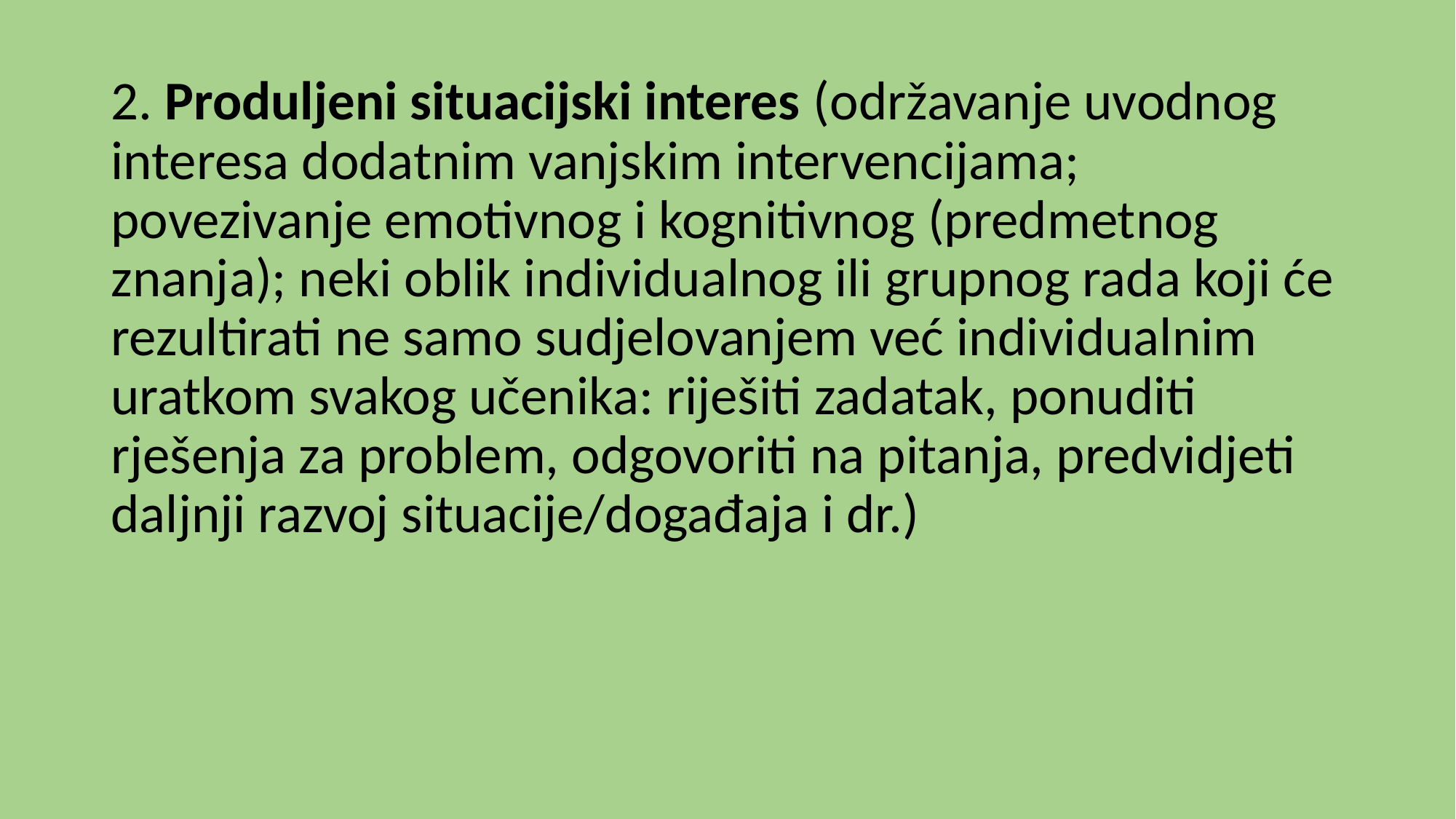

2. Produljeni situacijski interes (održavanje uvodnog interesa dodatnim vanjskim intervencijama; povezivanje emotivnog i kognitivnog (predmetnog znanja); neki oblik individualnog ili grupnog rada koji će rezultirati ne samo sudjelovanjem već individualnim uratkom svakog učenika: riješiti zadatak, ponuditi rješenja za problem, odgovoriti na pitanja, predvidjeti daljnji razvoj situacije/događaja i dr.)